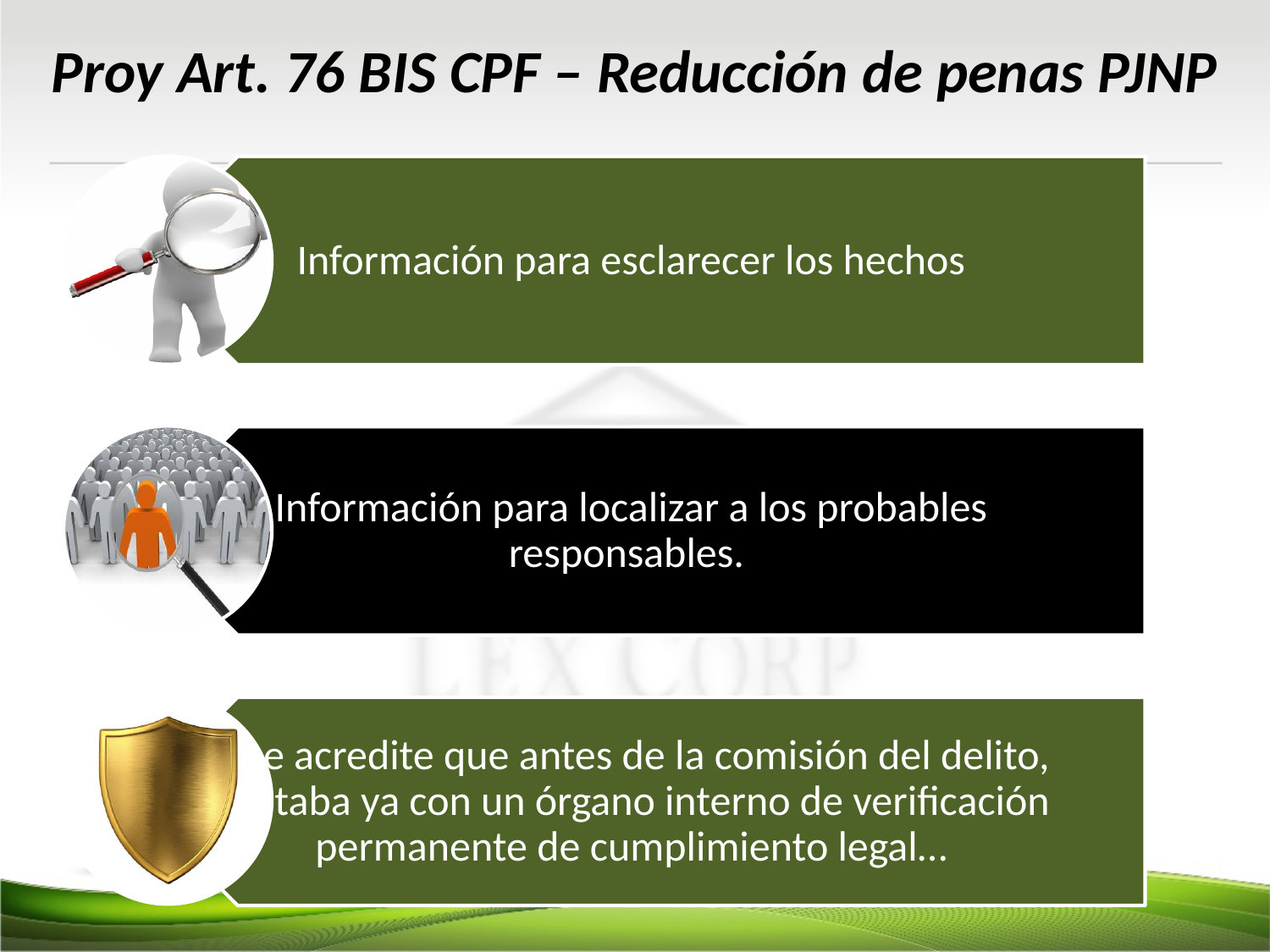

Proy Art. 76 BIS CPF – Reducción de penas PJNP
Información para esclarecer los hechos
Información para localizar a los probables responsables.
Que acredite que antes de la comisión del delito, contaba ya con un órgano interno de verificación permanente de cumplimiento legal…